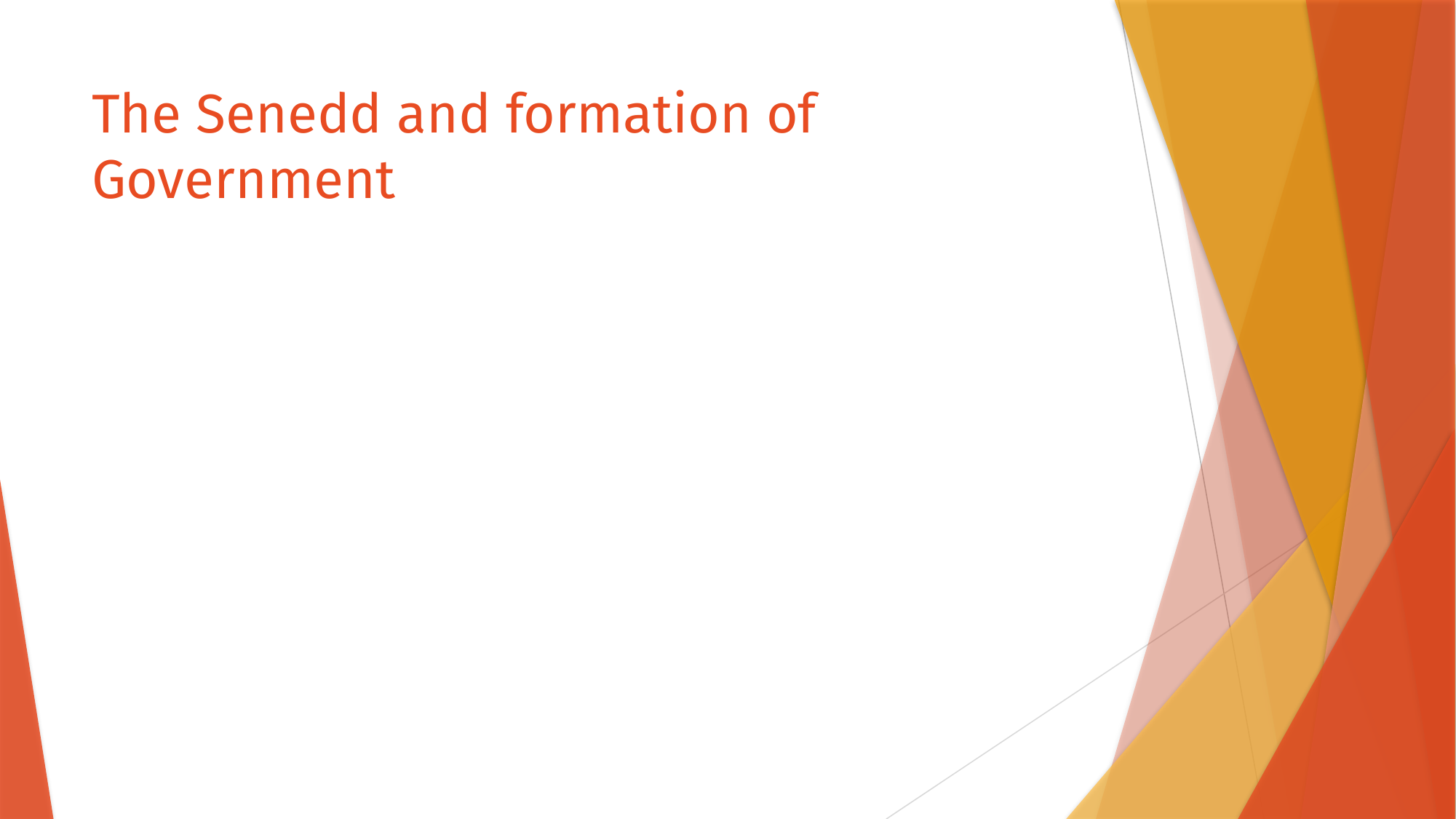

# The Senedd and formation of Government